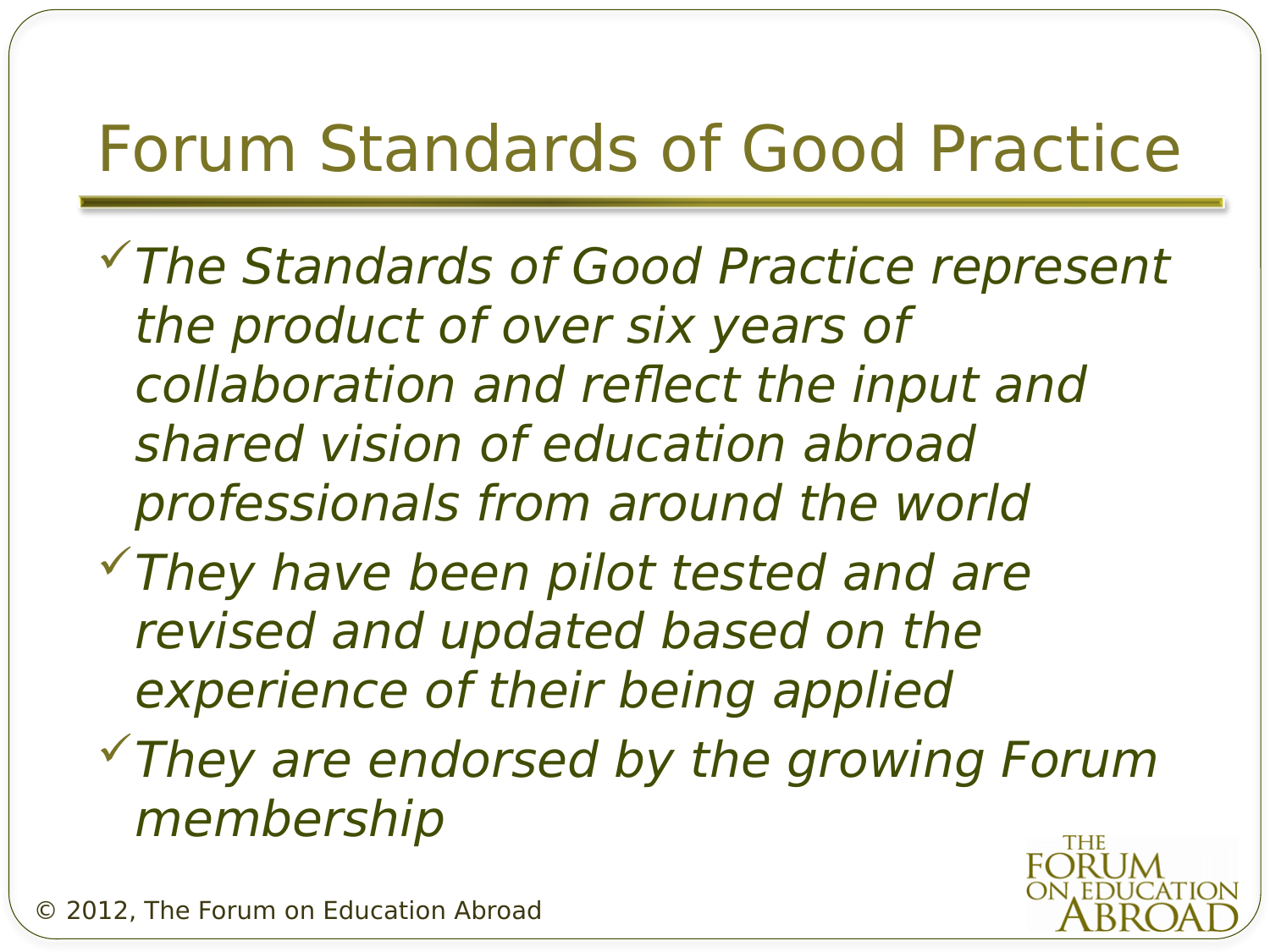

# Forum Standards of Good Practice
The Standards of Good Practice represent the product of over six years of collaboration and reflect the input and shared vision of education abroad professionals from around the world
They have been pilot tested and are revised and updated based on the experience of their being applied
They are endorsed by the growing Forum membership